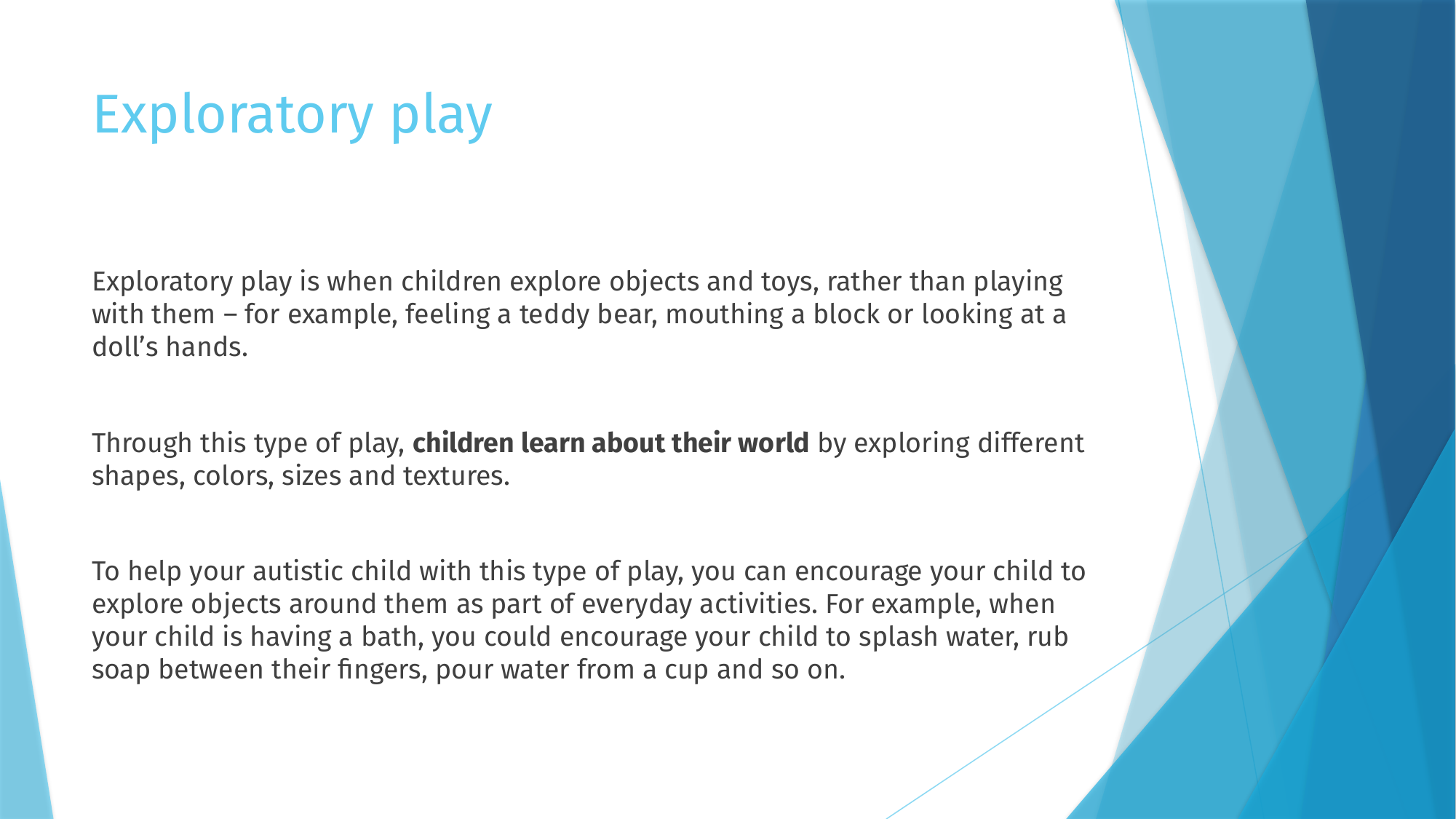

# Exploratory play
Exploratory play is when children explore objects and toys, rather than playing with them – for example, feeling a teddy bear, mouthing a block or looking at a doll’s hands.

Through this type of play, children learn about their world by exploring different shapes, colors, sizes and textures.

To help your autistic child with this type of play, you can encourage your child to explore objects around them as part of everyday activities. For example, when your child is having a bath, you could encourage your child to splash water, rub soap between their fingers, pour water from a cup and so on.